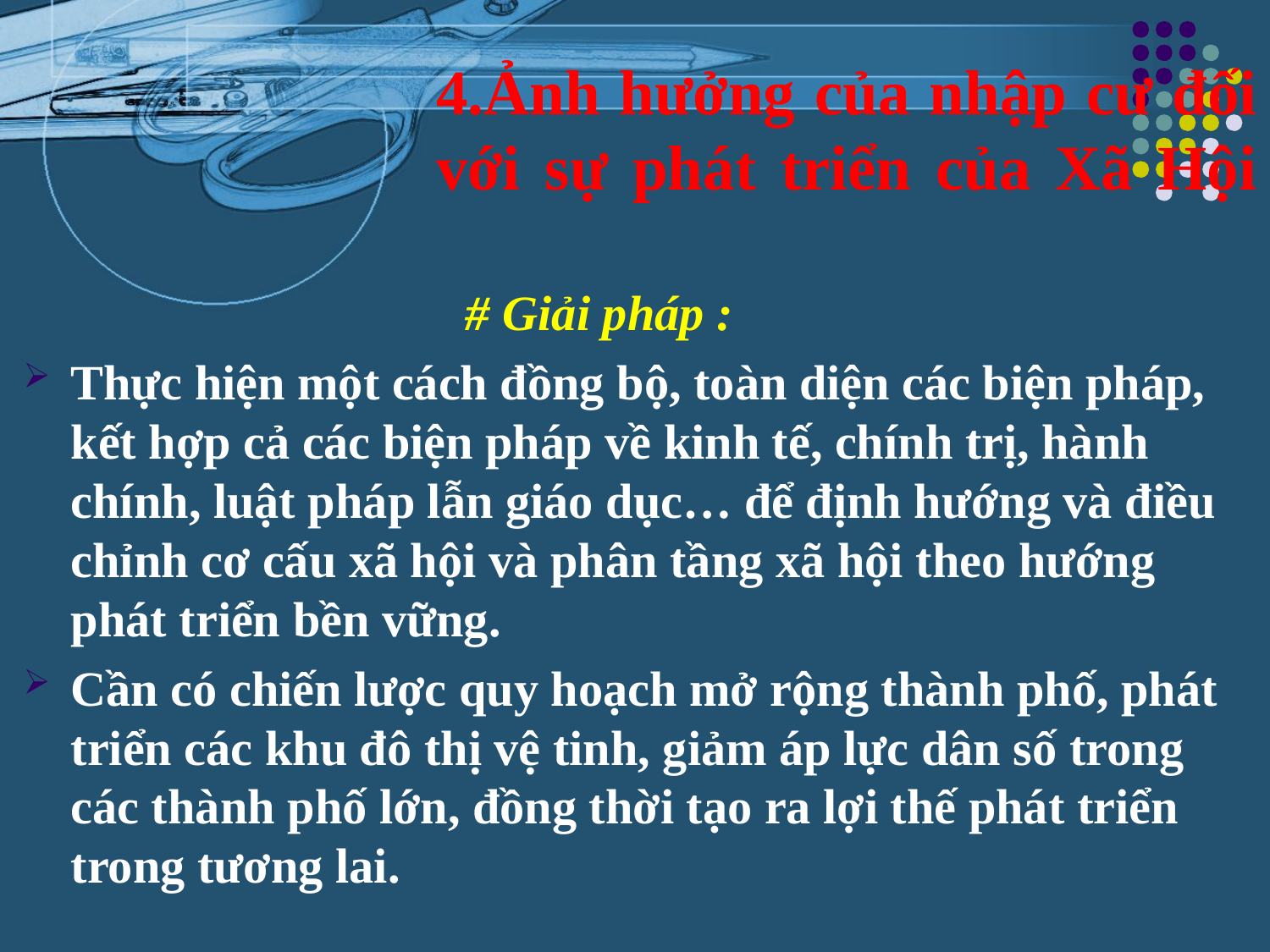

# 4.Ảnh hưởng của nhập cư đối với sự phát triển của Xã Hội
 			     # Giải pháp :
Thực hiện một cách đồng bộ, toàn diện các biện pháp, kết hợp cả các biện pháp về kinh tế, chính trị, hành chính, luật pháp lẫn giáo dục… để định hướng và điều chỉnh cơ cấu xã hội và phân tầng xã hội theo hướng phát triển bền vững.
Cần có chiến lược quy hoạch mở rộng thành phố, phát triển các khu đô thị vệ tinh, giảm áp lực dân số trong các thành phố lớn, đồng thời tạo ra lợi thế phát triển trong tương lai.